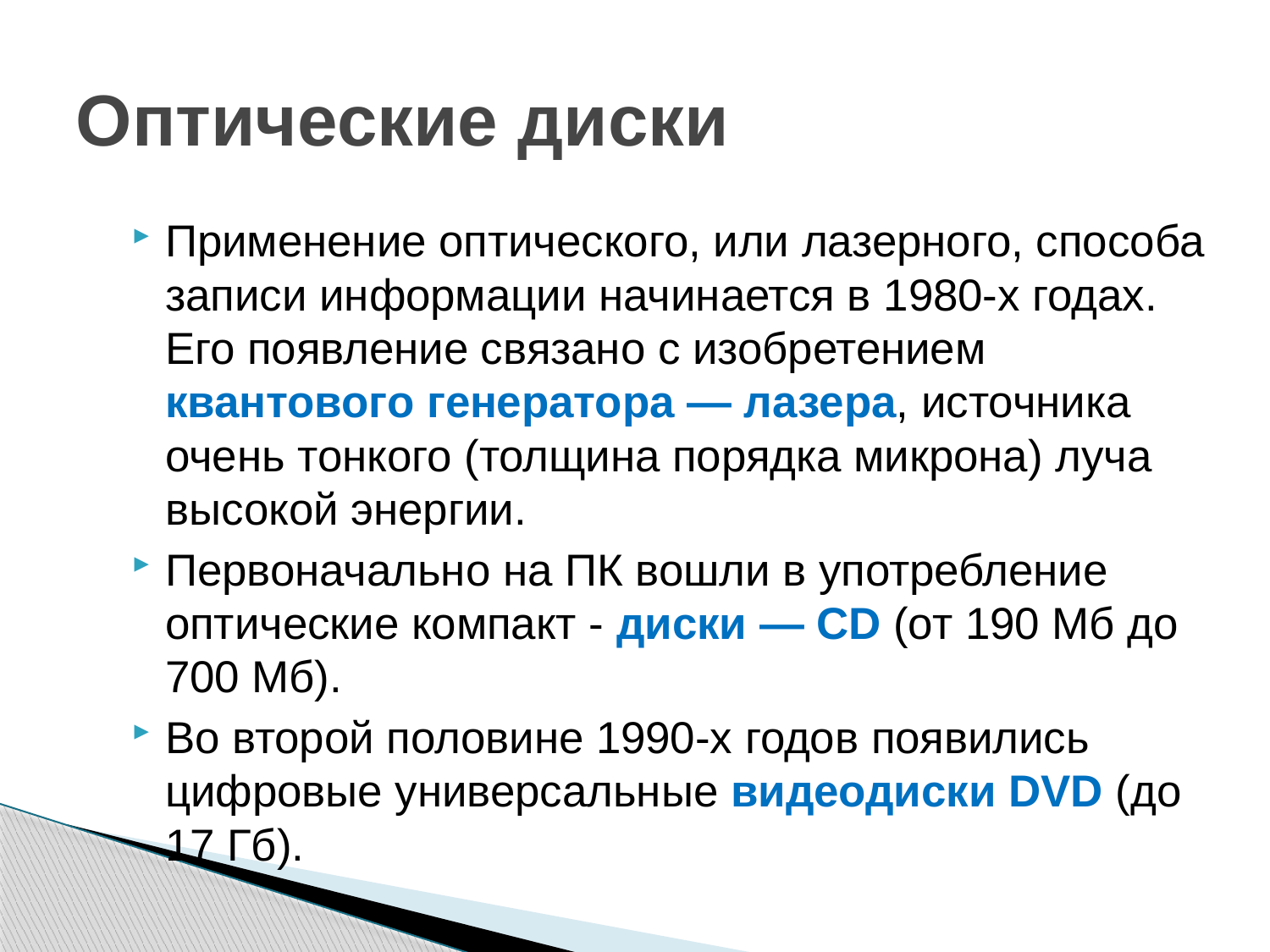

# Оптические диски
Применение оптического, или лазерного, способа записи информации начинается в 1980-х годах. Его появление связано с изобретением квантового генератора — лазера, источника очень тонкого (толщина порядка микрона) луча высокой энергии.
Первоначально на ПК вошли в употребление оптические компакт - диски — CD (от 190 Мб до 700 Мб).
Во второй половине 1990-х годов появились цифровые универсальные видеодиски DVD (до 17 Гб).